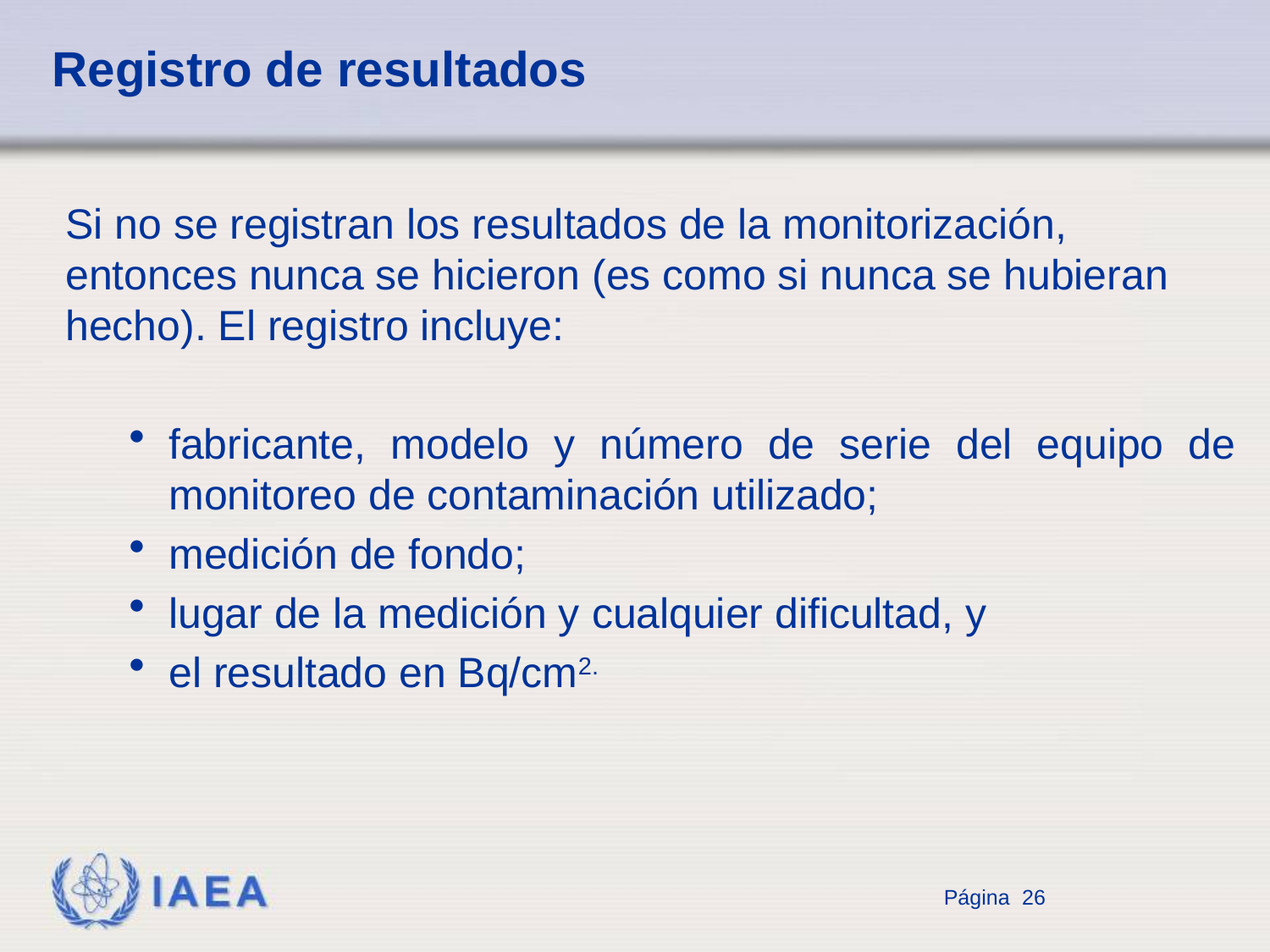

# Registro de resultados
Si no se registran los resultados de la monitorización, entonces nunca se hicieron (es como si nunca se hubieran hecho). El registro incluye:

fabricante, modelo y número de serie del equipo de monitoreo de contaminación utilizado;
medición de fondo;
lugar de la medición y cualquier dificultad, y
el resultado en Bq/cm2.